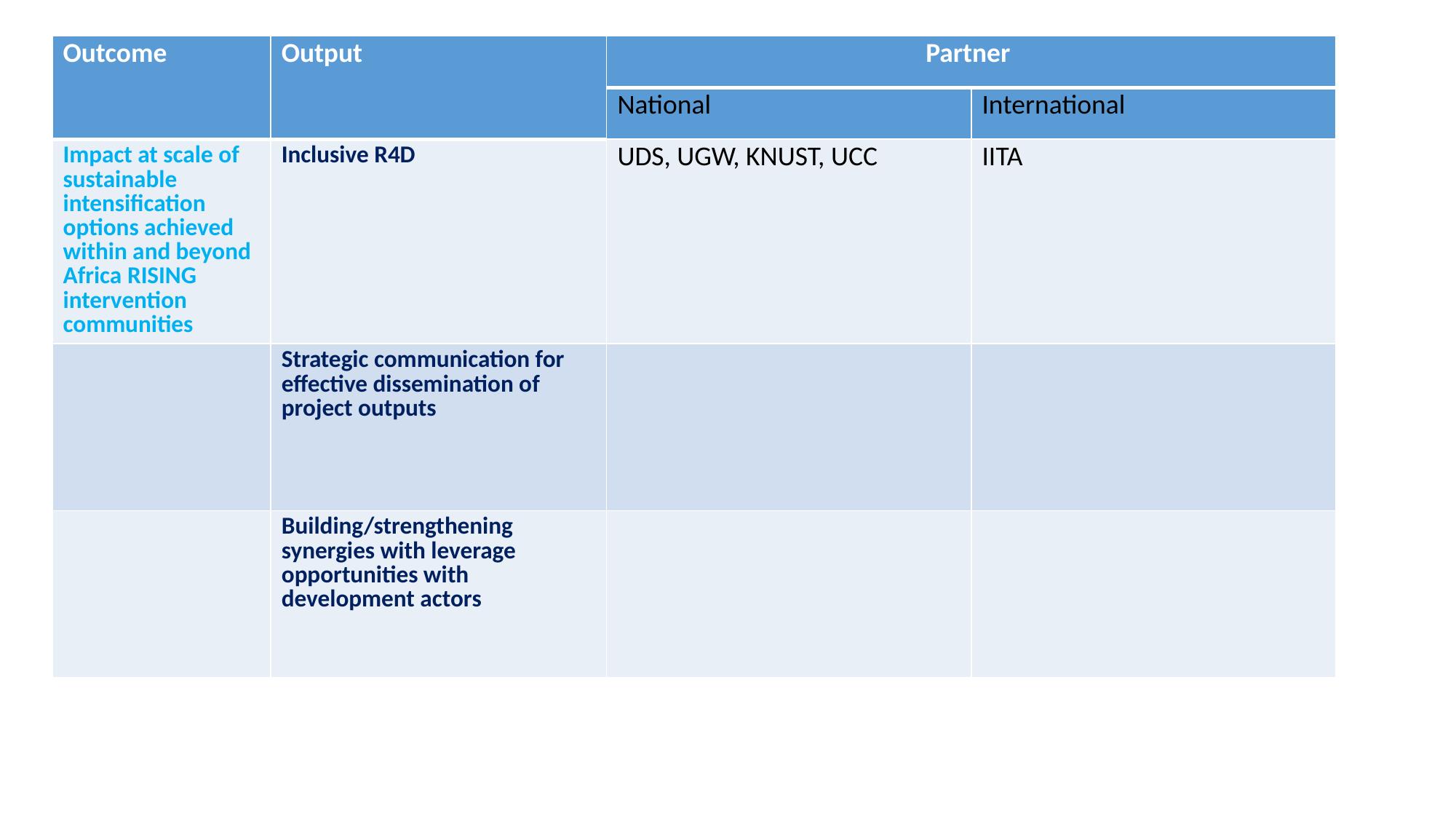

| Outcome | Output | Partner |  |
| --- | --- | --- | --- |
|  |  | National | International |
| Impact at scale of sustainable intensification options achieved within and beyond Africa RISING intervention communities | Inclusive R4D | UDS, UGW, KNUST, UCC | IITA |
|  | Strategic communication for effective dissemination of project outputs |  |  |
|  | Building/strengthening synergies with leverage opportunities with development actors |  |  |